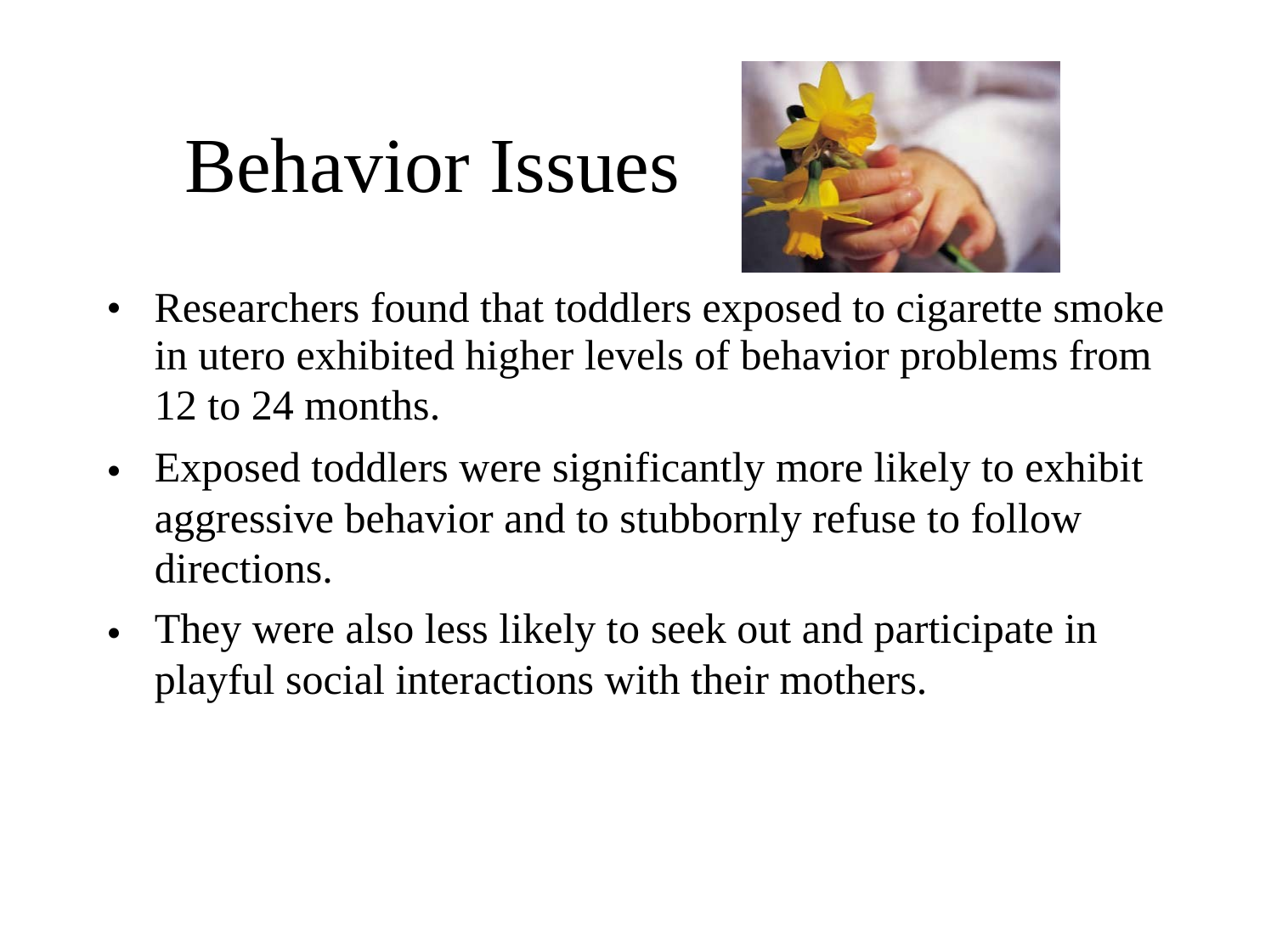

Behavior Issues
•
Researchers found that toddlers exposed to cigarette smoke
in utero exhibited higher levels of behavior problems from
12 to 24 months.
Exposed toddlers were significantly more likely to exhibit aggressive behavior and to stubbornly refuse to follow directions.
They were also less likely to seek out and participate in playful social interactions with their mothers.
•
•